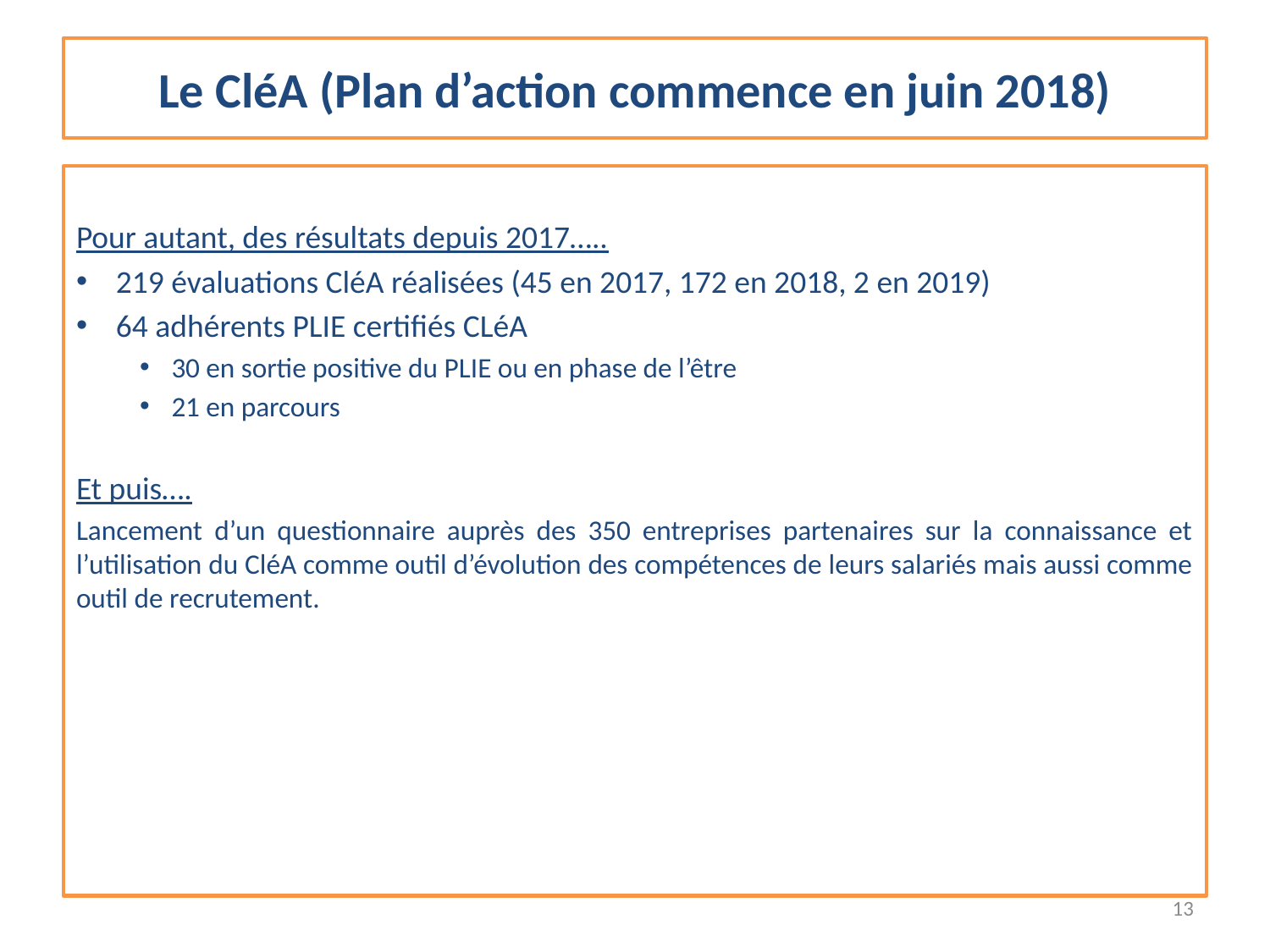

# Le CléA (Plan d’action commence en juin 2018)

Pour autant, des résultats depuis 2017…..
219 évaluations CléA réalisées (45 en 2017, 172 en 2018, 2 en 2019)
64 adhérents PLIE certifiés CLéA
30 en sortie positive du PLIE ou en phase de l’être
21 en parcours

Et puis….
Lancement d’un questionnaire auprès des 350 entreprises partenaires sur la connaissance et l’utilisation du CléA comme outil d’évolution des compétences de leurs salariés mais aussi comme outil de recrutement.

13